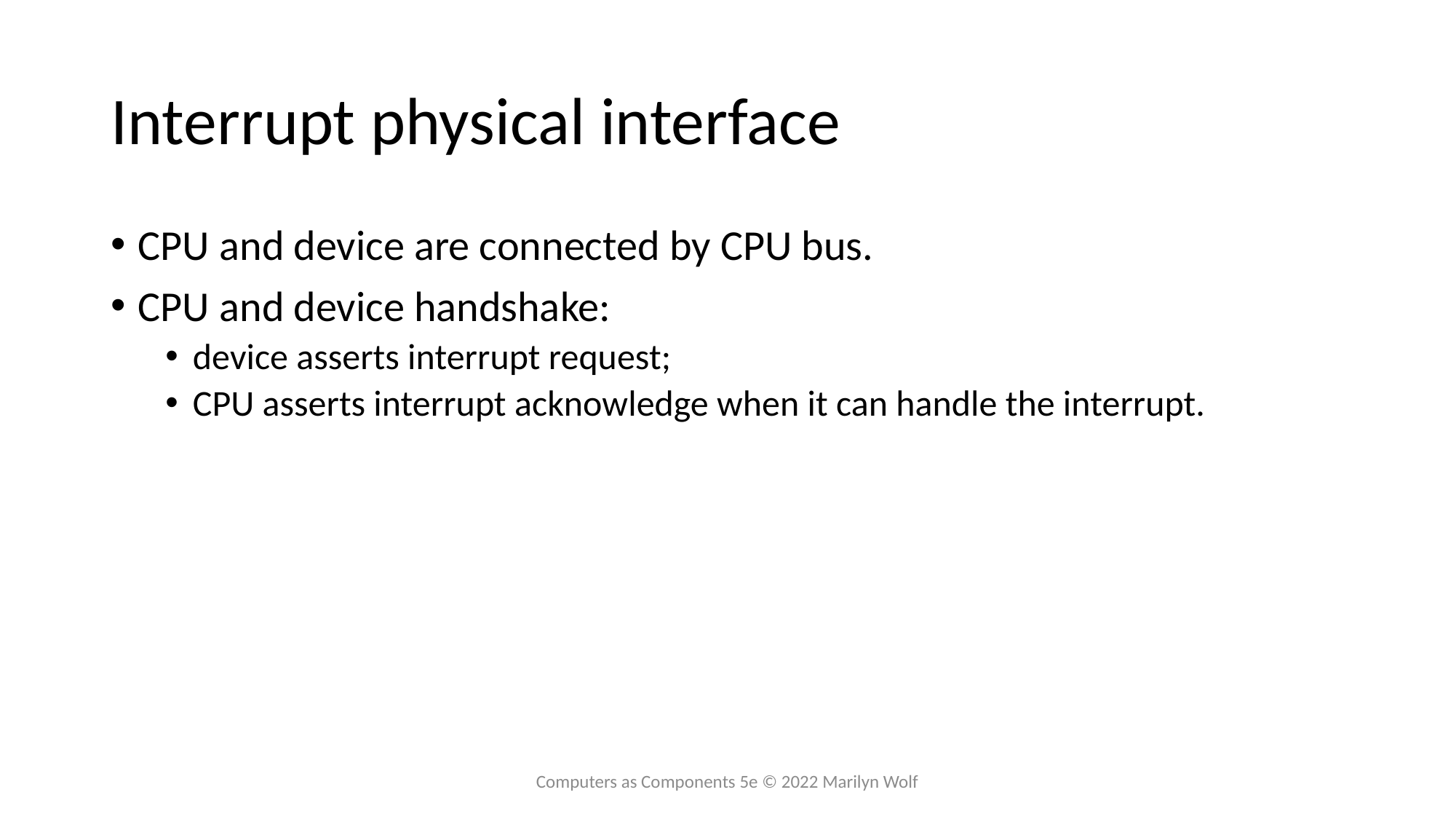

# Interrupt physical interface
CPU and device are connected by CPU bus.
CPU and device handshake:
device asserts interrupt request;
CPU asserts interrupt acknowledge when it can handle the interrupt.
Computers as Components 5e © 2022 Marilyn Wolf